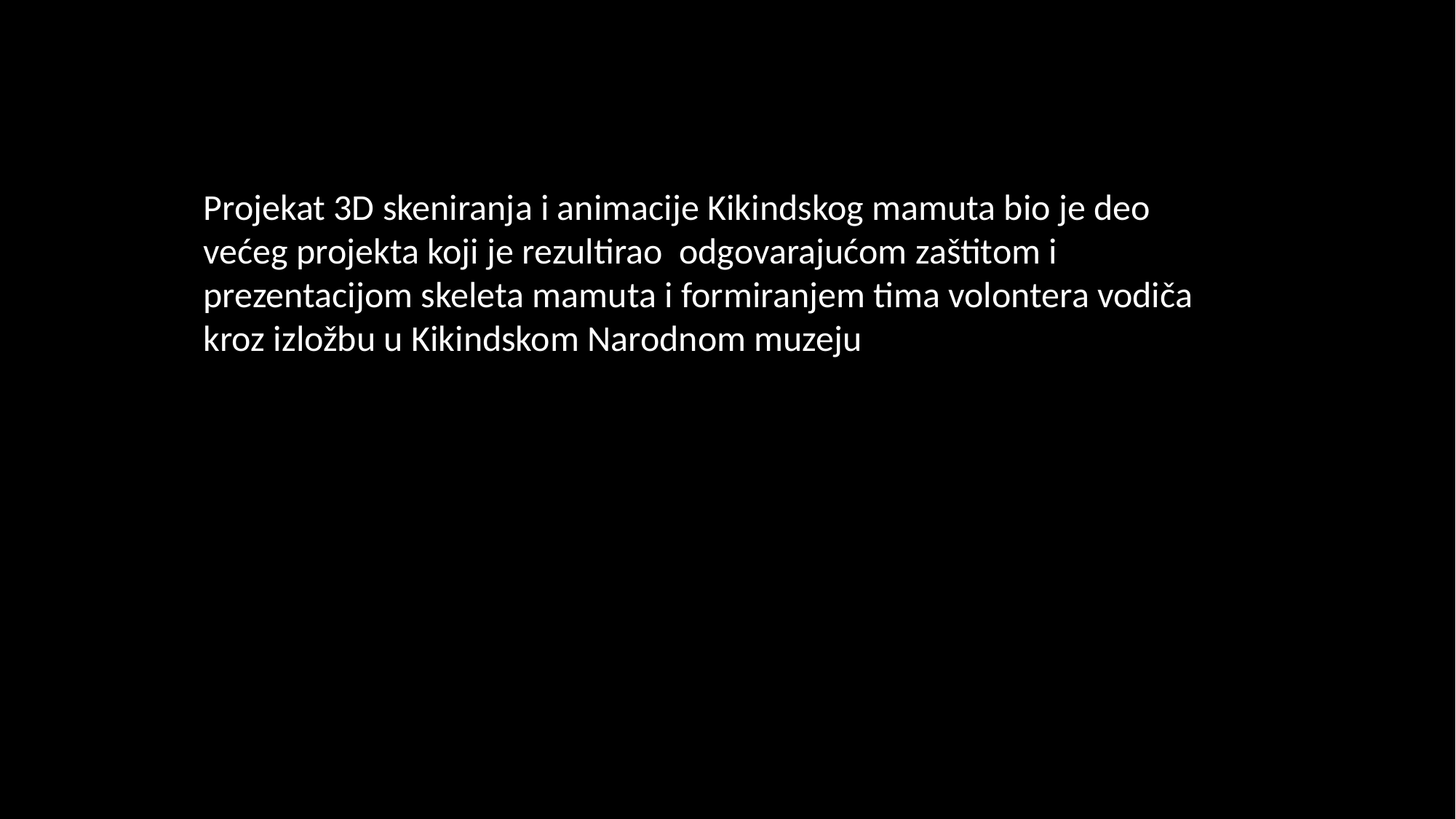

Projekat 3D skeniranja i animacije Kikindskog mamuta bio je deo većeg projekta koji je rezultirao  odgovarajućom zaštitom i prezentacijom skeleta mamuta i formiranjem tima volontera vodiča kroz izložbu u Kikindskom Narodnom muzeju